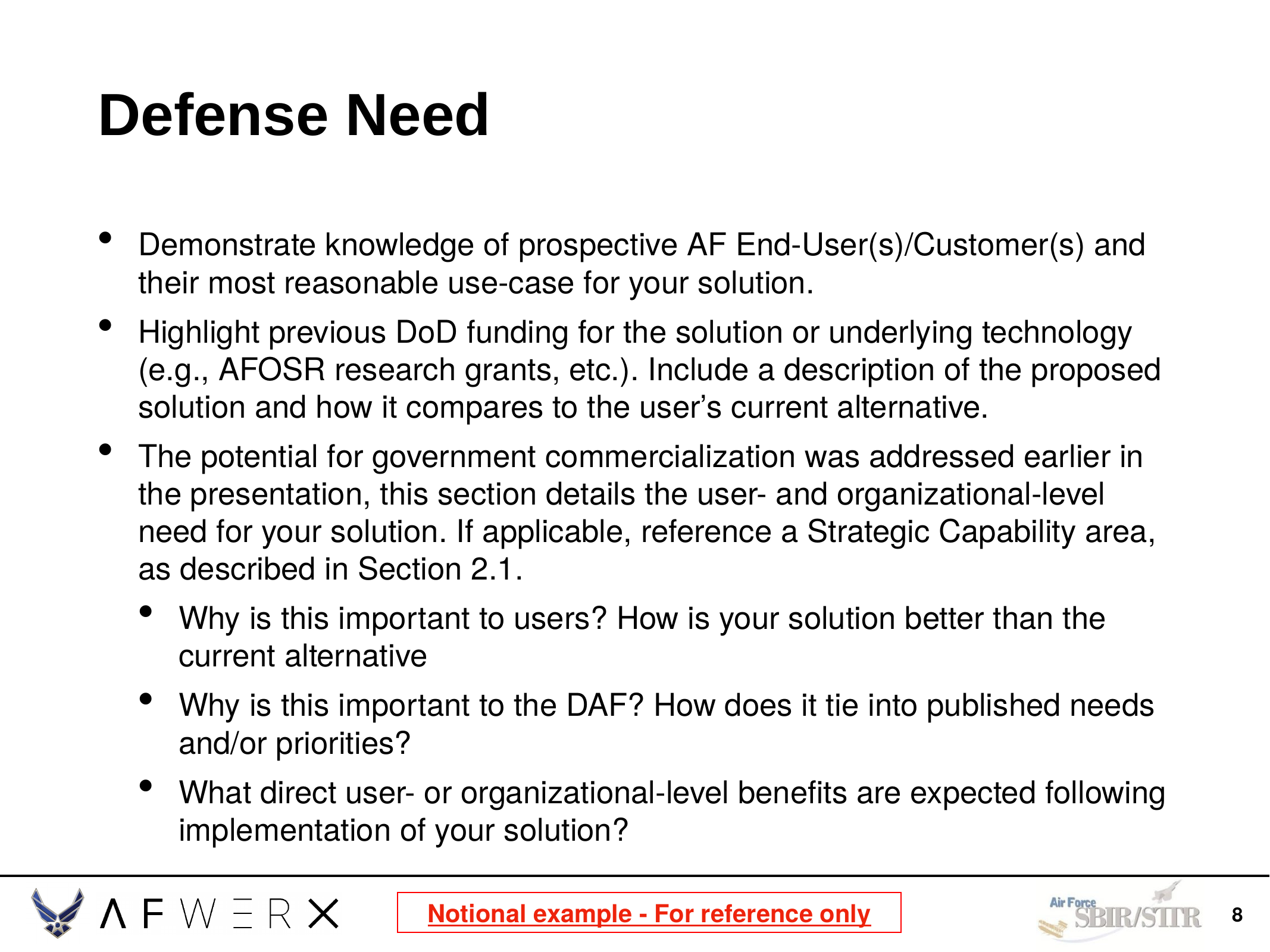

# Defense Need
Demonstrate knowledge of prospective AF End-User(s)/Customer(s) and their most reasonable use-case for your solution.
Highlight previous DoD funding for the solution or underlying technology (e.g., AFOSR research grants, etc.). Include a description of the proposed solution and how it compares to the user’s current alternative.
The potential for government commercialization was addressed earlier in the presentation, this section details the user- and organizational-level need for your solution. If applicable, reference a Strategic Capability area, as described in Section 2.1.
Why is this important to users? How is your solution better than the current alternative
Why is this important to the DAF? How does it tie into published needs and/or priorities?
What direct user- or organizational-level benefits are expected following implementation of your solution?